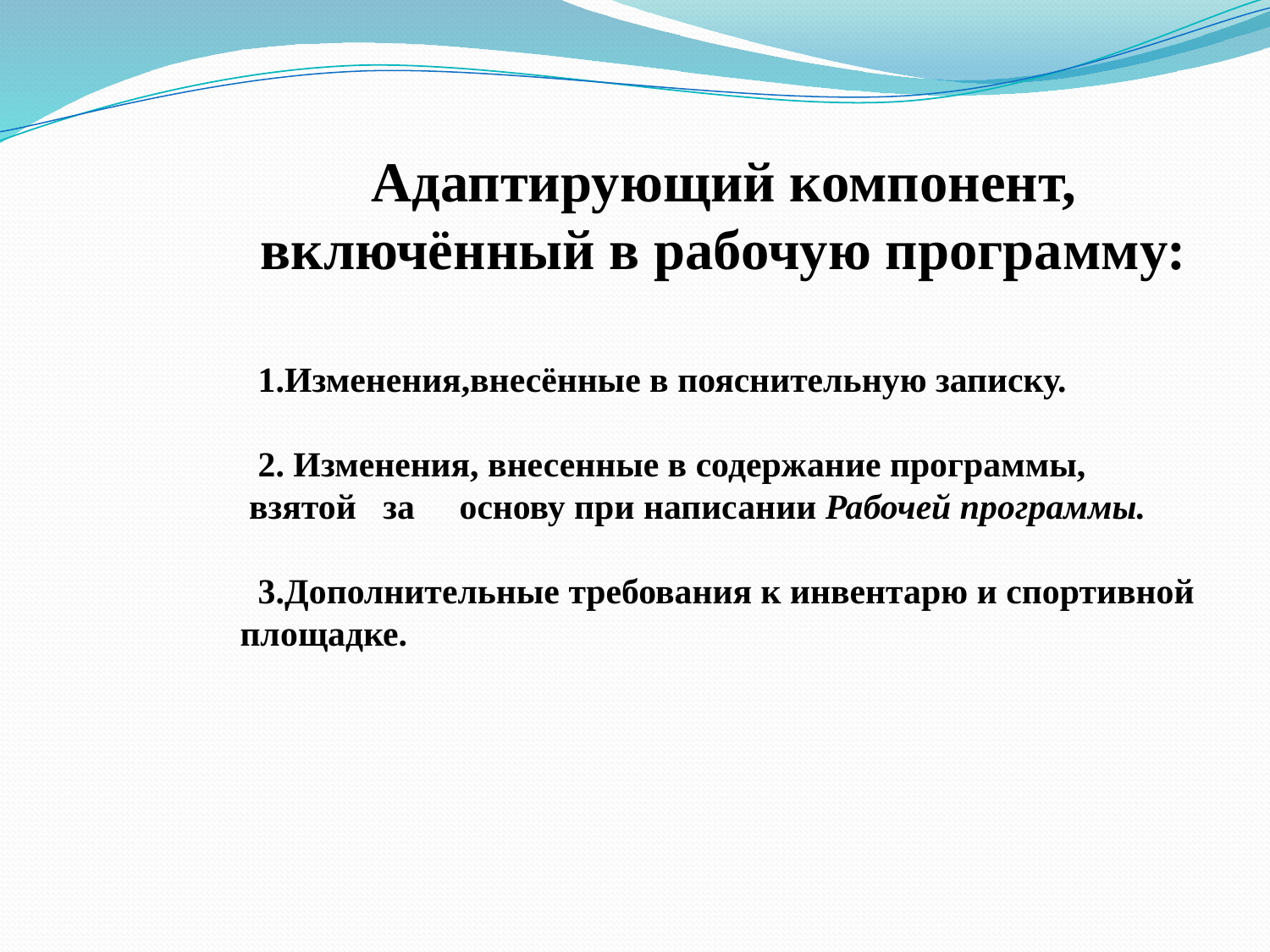

Адаптирующий компонент, включённый в рабочую программу:

  1.Изменения,внесённые в пояснительную записку.

  2. Изменения, внесенные в содержание программы,
 взятой   за     основу при написании Рабочей программы.

  3.Дополнительные требования к инвентарю и спортивной площадке.